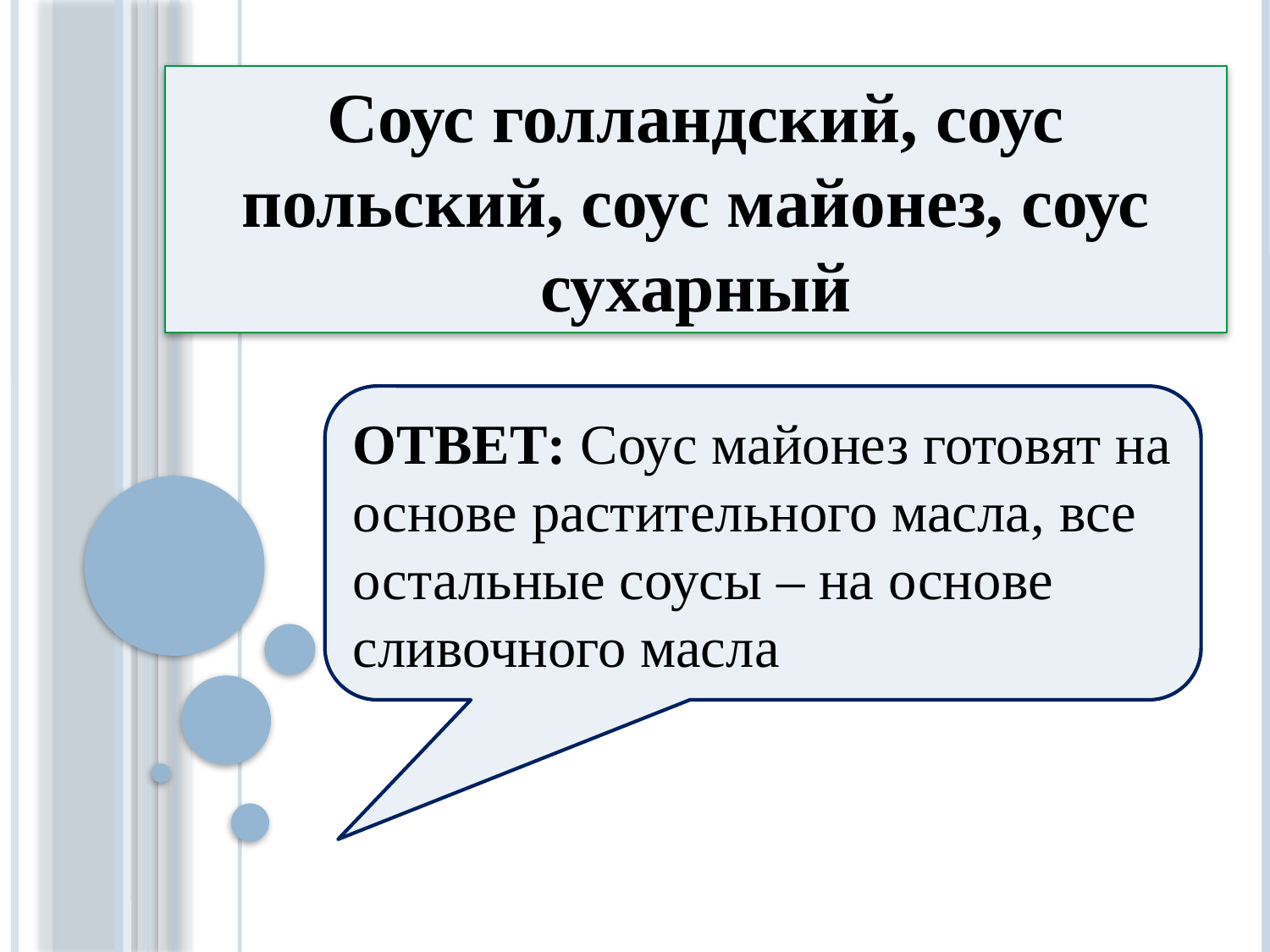

Соус голландский, соус польский, соус майонез, соус сухарный
ОТВЕТ: Соус майонез готовят на основе растительного масла, все остальные соусы – на основе сливочного масла